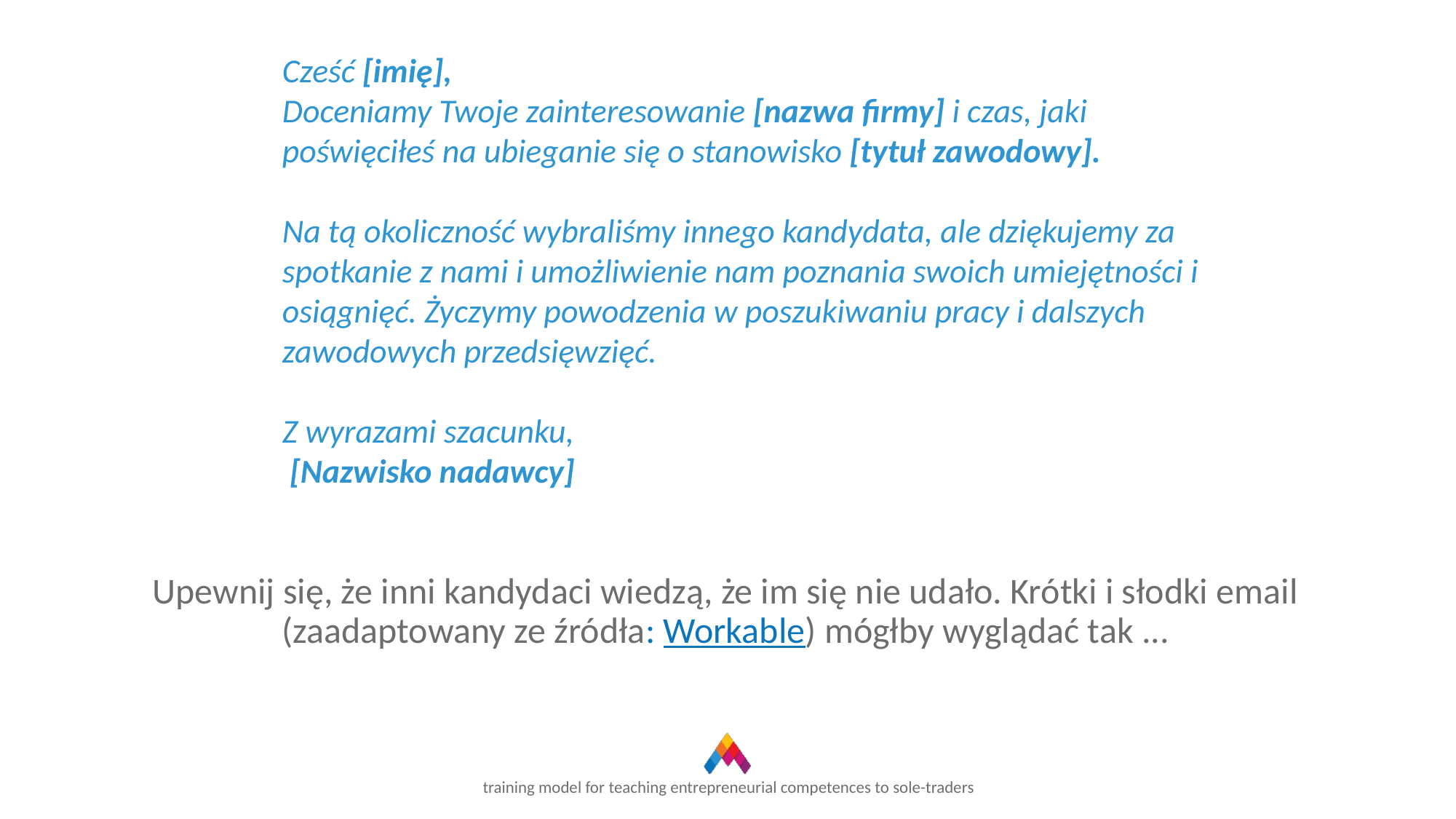

Cześć [imię],
Doceniamy Twoje zainteresowanie [nazwa firmy] i czas, jaki poświęciłeś na ubieganie się o stanowisko [tytuł zawodowy].

Na tą okoliczność wybraliśmy innego kandydata, ale dziękujemy za spotkanie z nami i umożliwienie nam poznania swoich umiejętności i osiągnięć. Życzymy powodzenia w poszukiwaniu pracy i dalszych zawodowych przedsięwzięć.

Z wyrazami szacunku,
 [Nazwisko nadawcy]
Upewnij się, że inni kandydaci wiedzą, że im się nie udało. Krótki i słodki email (zaadaptowany ze źródła: Workable) mógłby wyglądać tak ...